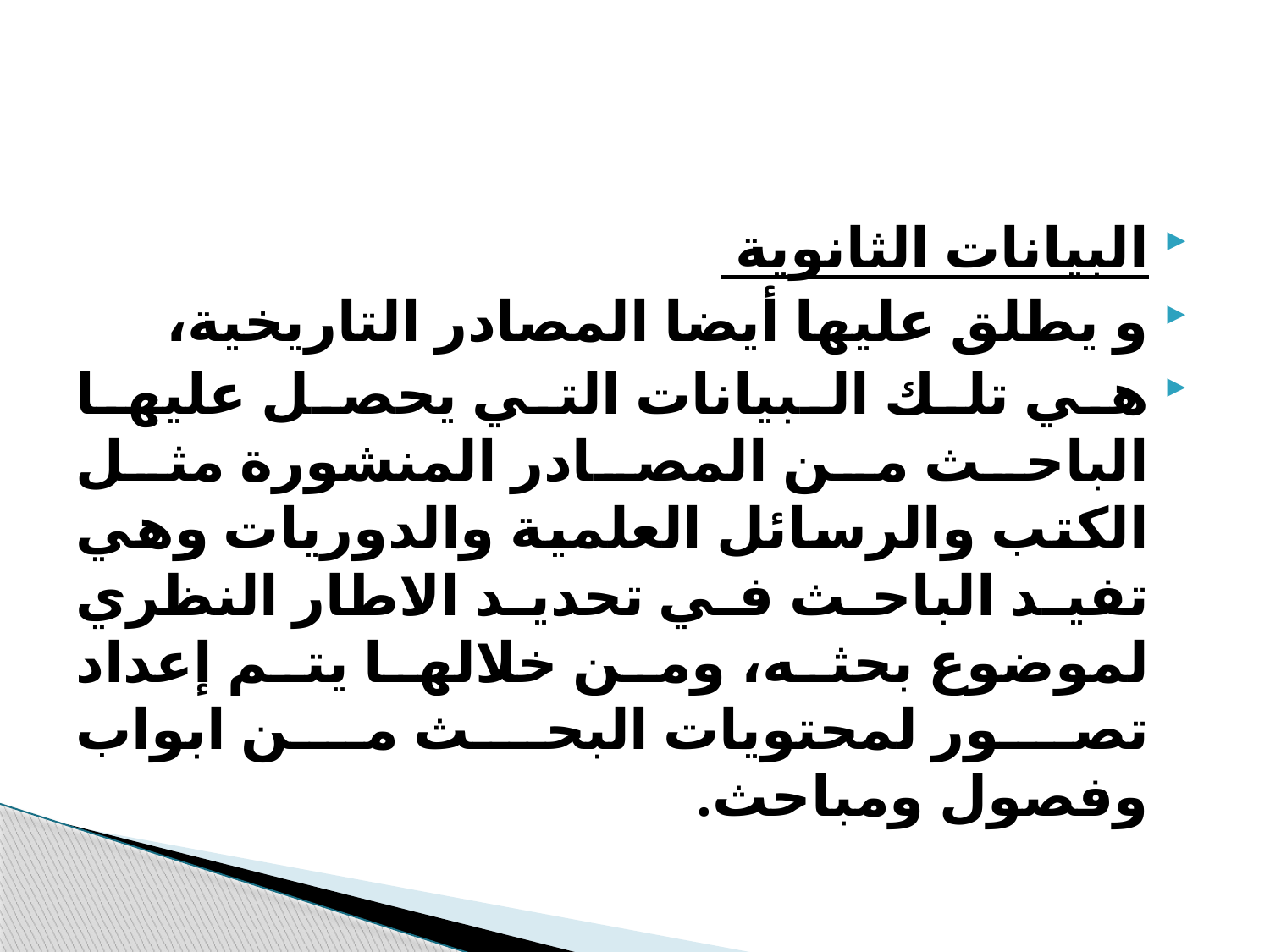

#
البيانات الثانوية
و يطلق عليها أيضا المصادر التاريخية،
هي تلك البيانات التي يحصل عليها الباحث من المصادر المنشورة مثل الكتب والرسائل العلمية والدوريات وهي تفيد الباحث في تحديد الاطار النظري لموضوع بحثه، ومن خلالها يتم إعداد تصور لمحتويات البحث من ابواب وفصول ومباحث.